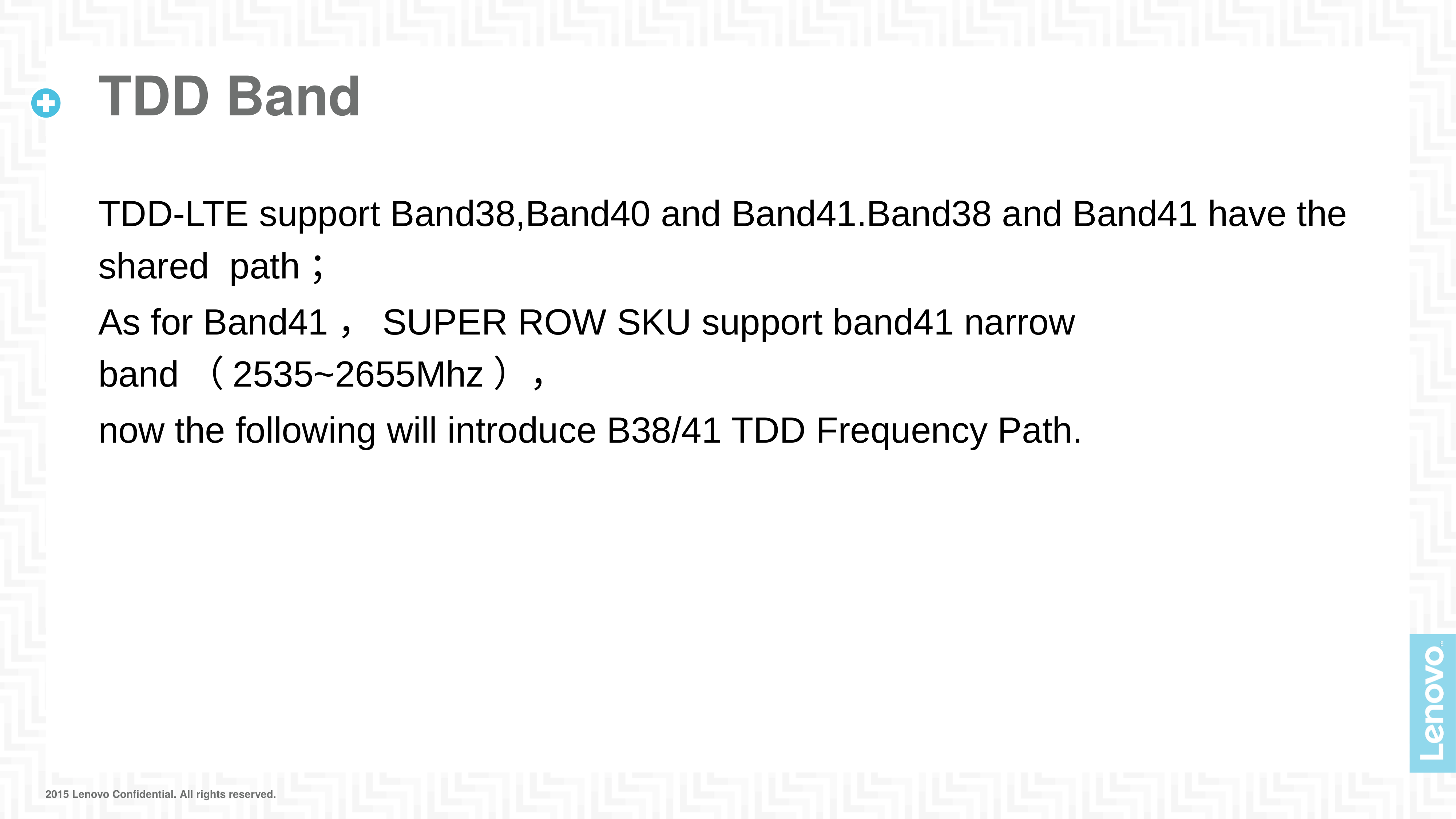

# TDD Band
TDD-LTE support Band38,Band40 and Band41.Band38 and Band41 have the shared  path；
As for Band41，SUPER ROW SKU support band41 narrow band（2535~2655Mhz），
now the following will introduce B38/41 TDD Frequency Path.